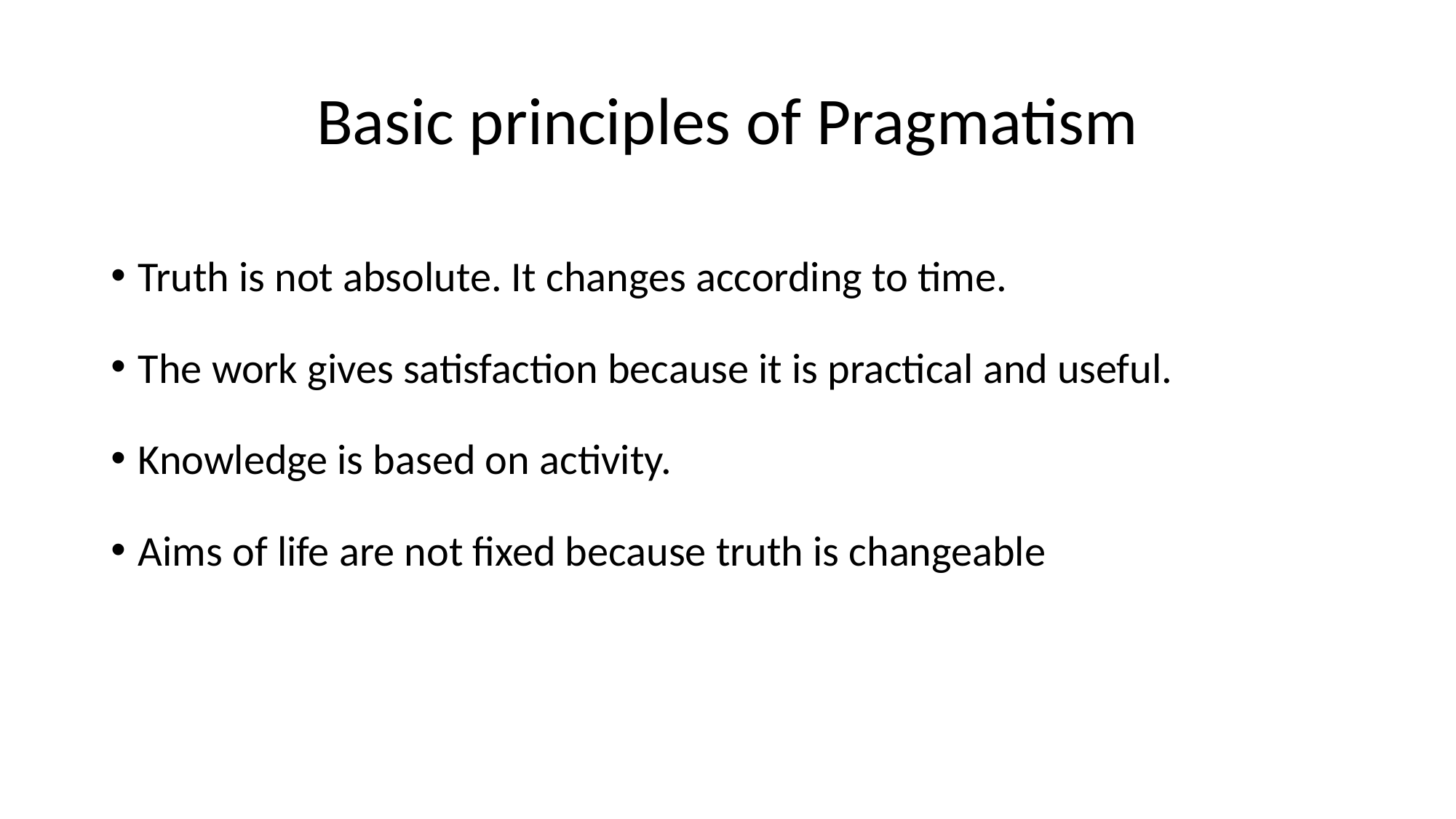

# Basic principles of Pragmatism
Truth is not absolute. It changes according to time.
The work gives satisfaction because it is practical and useful.
Knowledge is based on activity.
Aims of life are not fixed because truth is changeable